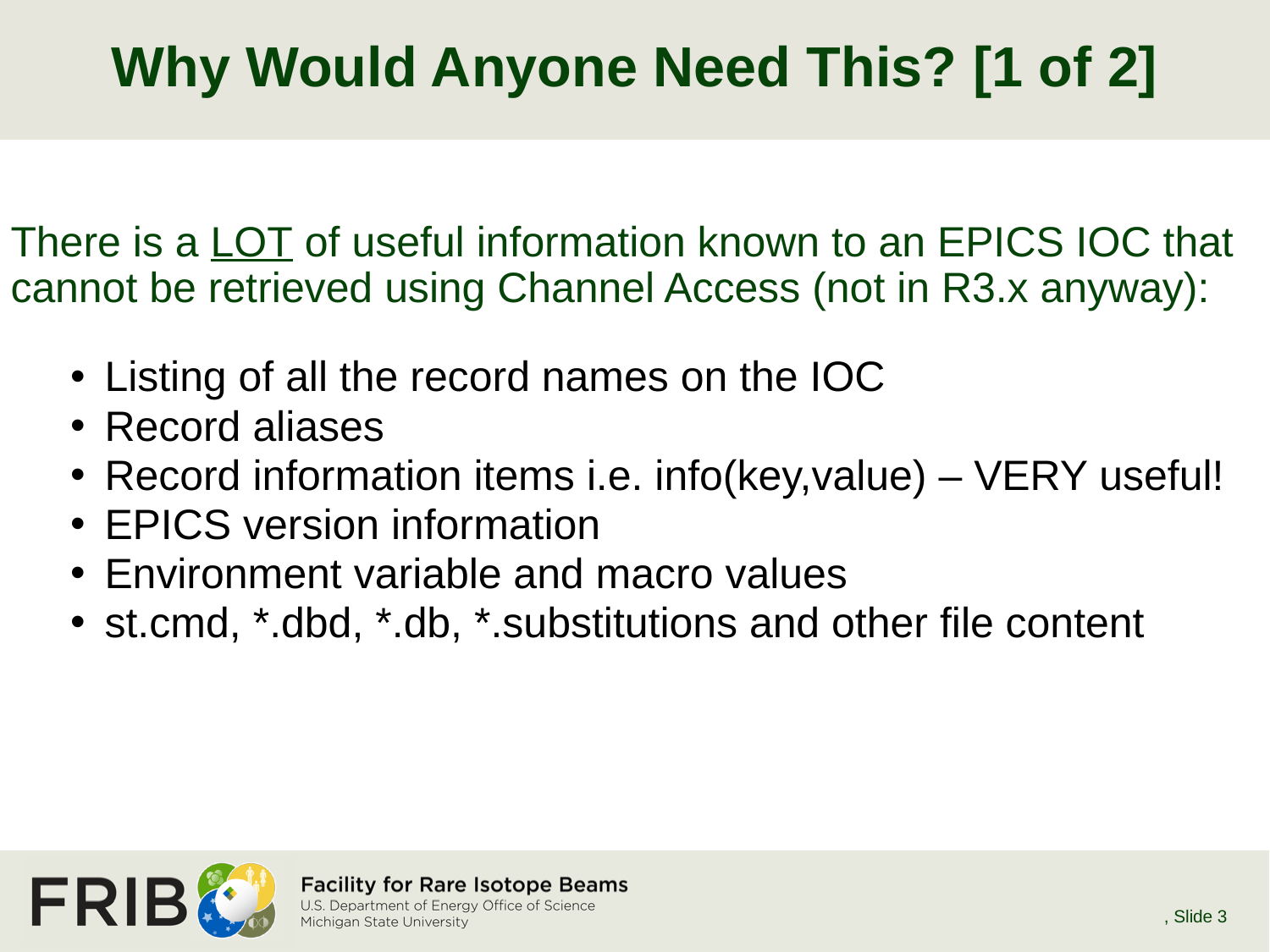

# Why Would Anyone Need This? [1 of 2]

There is a LOT of useful information known to an EPICS IOC that cannot be retrieved using Channel Access (not in R3.x anyway):

 Listing of all the record names on the IOC
 Record aliases
 Record information items i.e. info(key,value) – VERY useful!
 EPICS version information
 Environment variable and macro values
 st.cmd, *.dbd, *.db, *.substitutions and other file content

J. Priller, May 2015 EPICS Collaboration Meeting - infoServ
, Slide 3